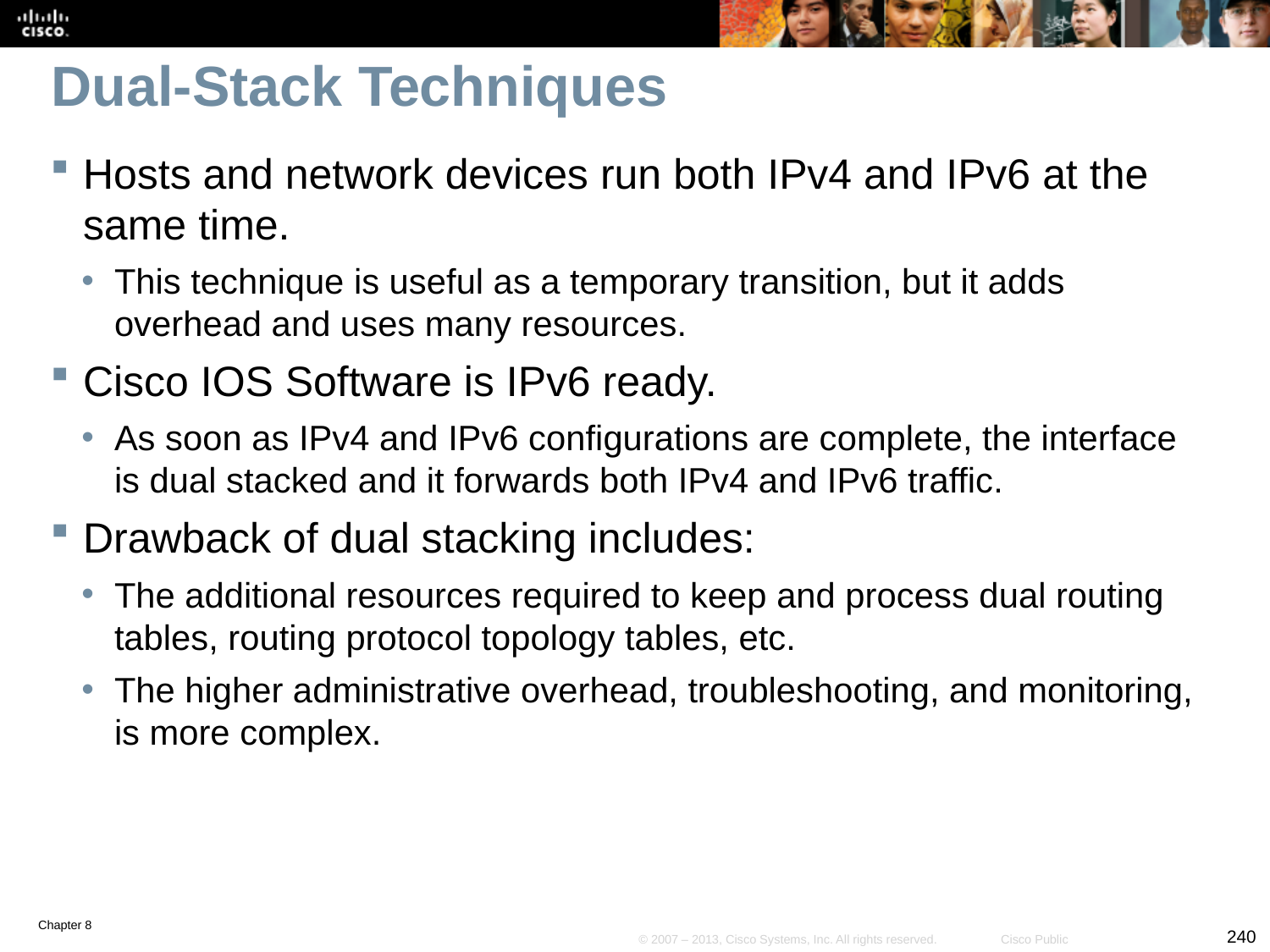

# Dual-Stack Techniques
Hosts and network devices run both IPv4 and IPv6 at the same time.
This technique is useful as a temporary transition, but it adds overhead and uses many resources.
Cisco IOS Software is IPv6 ready.
As soon as IPv4 and IPv6 configurations are complete, the interface is dual stacked and it forwards both IPv4 and IPv6 traffic.
Drawback of dual stacking includes:
The additional resources required to keep and process dual routing tables, routing protocol topology tables, etc.
The higher administrative overhead, troubleshooting, and monitoring, is more complex.